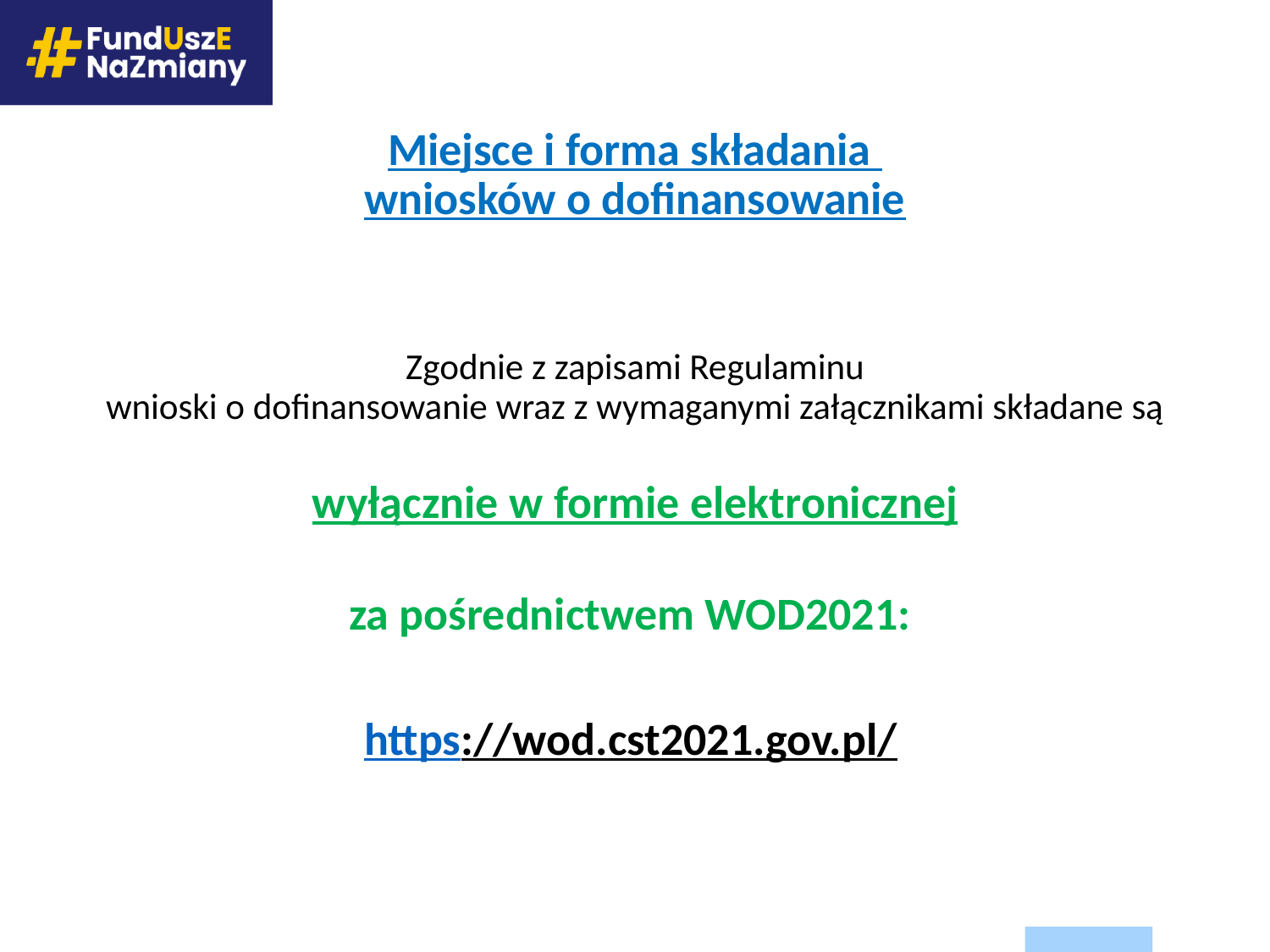

# Miejsce i forma składania wniosków o dofinansowanie

Zgodnie z zapisami Regulaminu
wnioski o dofinansowanie wraz z wymaganymi załącznikami składane są
wyłącznie w formie elektronicznej
za pośrednictwem WOD2021:

https://wod.cst2021.gov.pl/